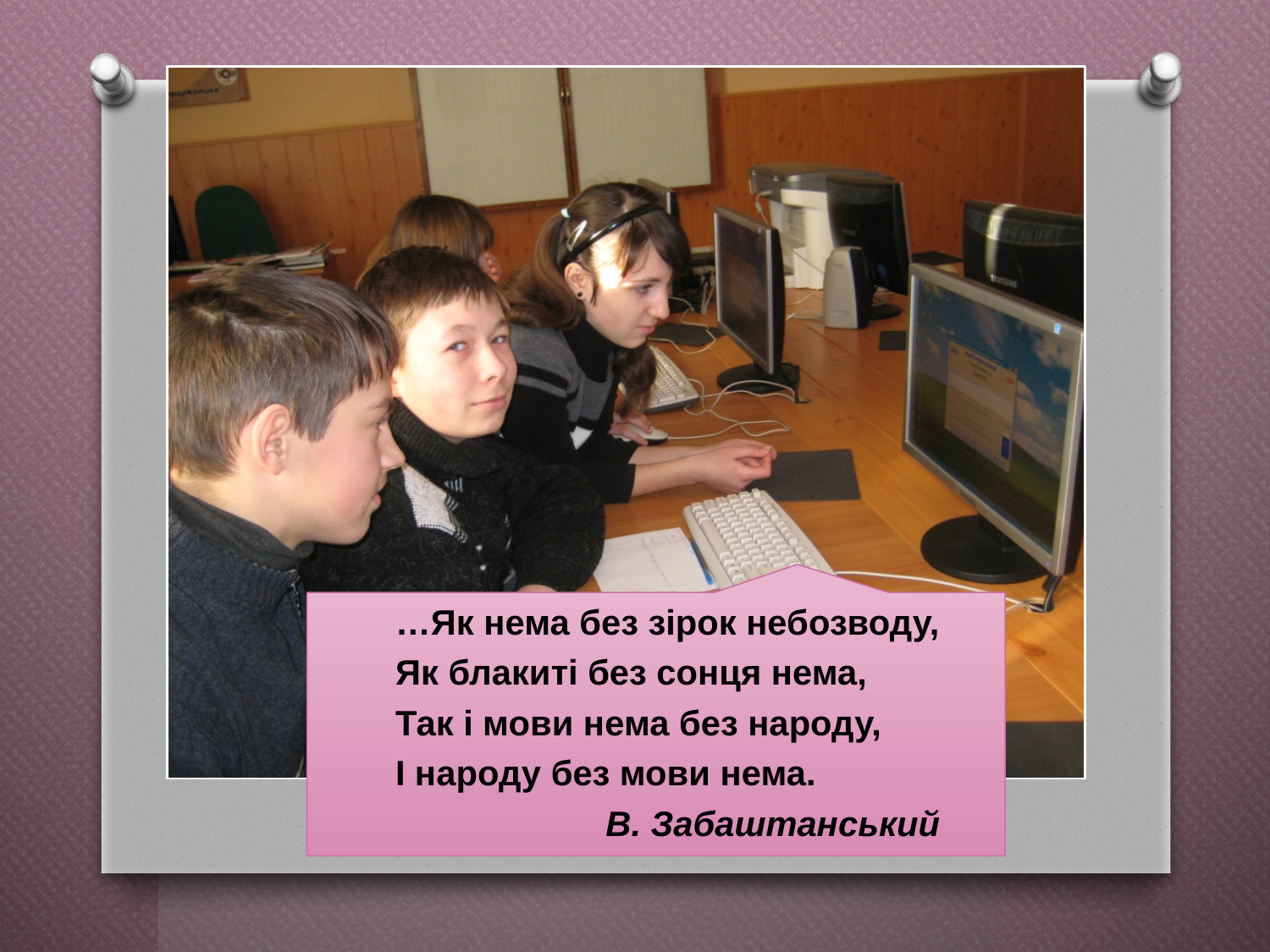

…Як нема без зірок небозводу,
        Як блакиті без сонця нема,
        Так і мови нема без народу,
        І народу без мови нема.
                        В. Забаштанський